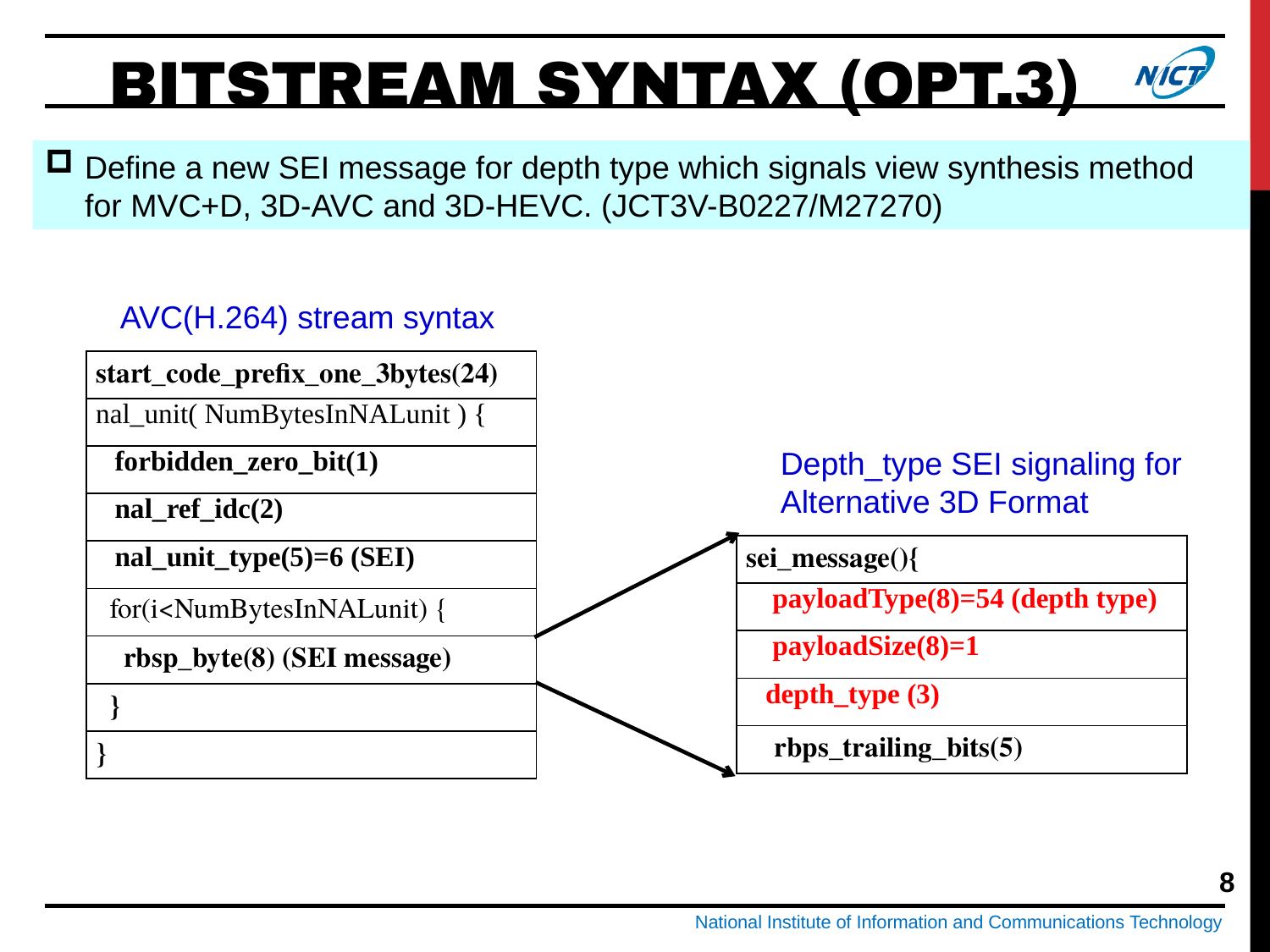

Bitstream syntax (opt.3)
Define a new SEI message for depth type which signals view synthesis method for MVC+D, 3D-AVC and 3D-HEVC. (JCT3V-B0227/M27270)
AVC(H.264) stream syntax
| start\_code\_prefix\_one\_3bytes(24) |
| --- |
| nal\_unit( NumBytesInNALunit ) { |
| forbidden\_zero\_bit(1) |
| nal\_ref\_idc(2) |
| nal\_unit\_type(5)=6 (SEI) |
| for(i<NumBytesInNALunit) { |
| rbsp\_byte(8) (SEI message) |
| } |
| } |
Depth_type SEI signaling for
Alternative 3D Format
| sei\_message(){ |
| --- |
| payloadType(8)=54 (depth type) |
| payloadSize(8)=1 |
| depth\_type (3) |
| rbps\_trailing\_bits(5) |
8